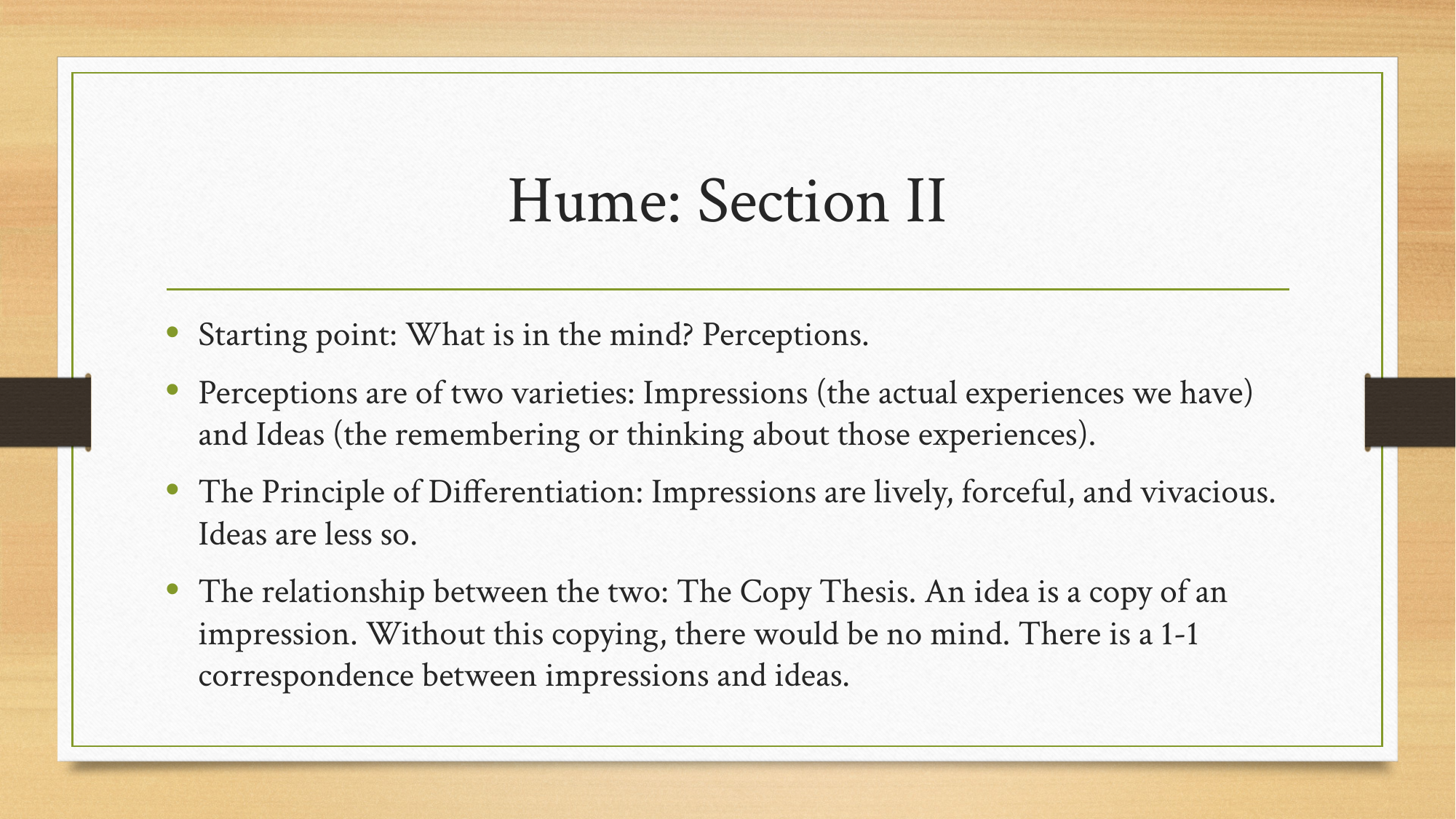

# Hume: Section II
Starting point: What is in the mind? Perceptions.
Perceptions are of two varieties: Impressions (the actual experiences we have) and Ideas (the remembering or thinking about those experiences).
The Principle of Differentiation: Impressions are lively, forceful, and vivacious. Ideas are less so.
The relationship between the two: The Copy Thesis. An idea is a copy of an impression. Without this copying, there would be no mind. There is a 1-1 correspondence between impressions and ideas.